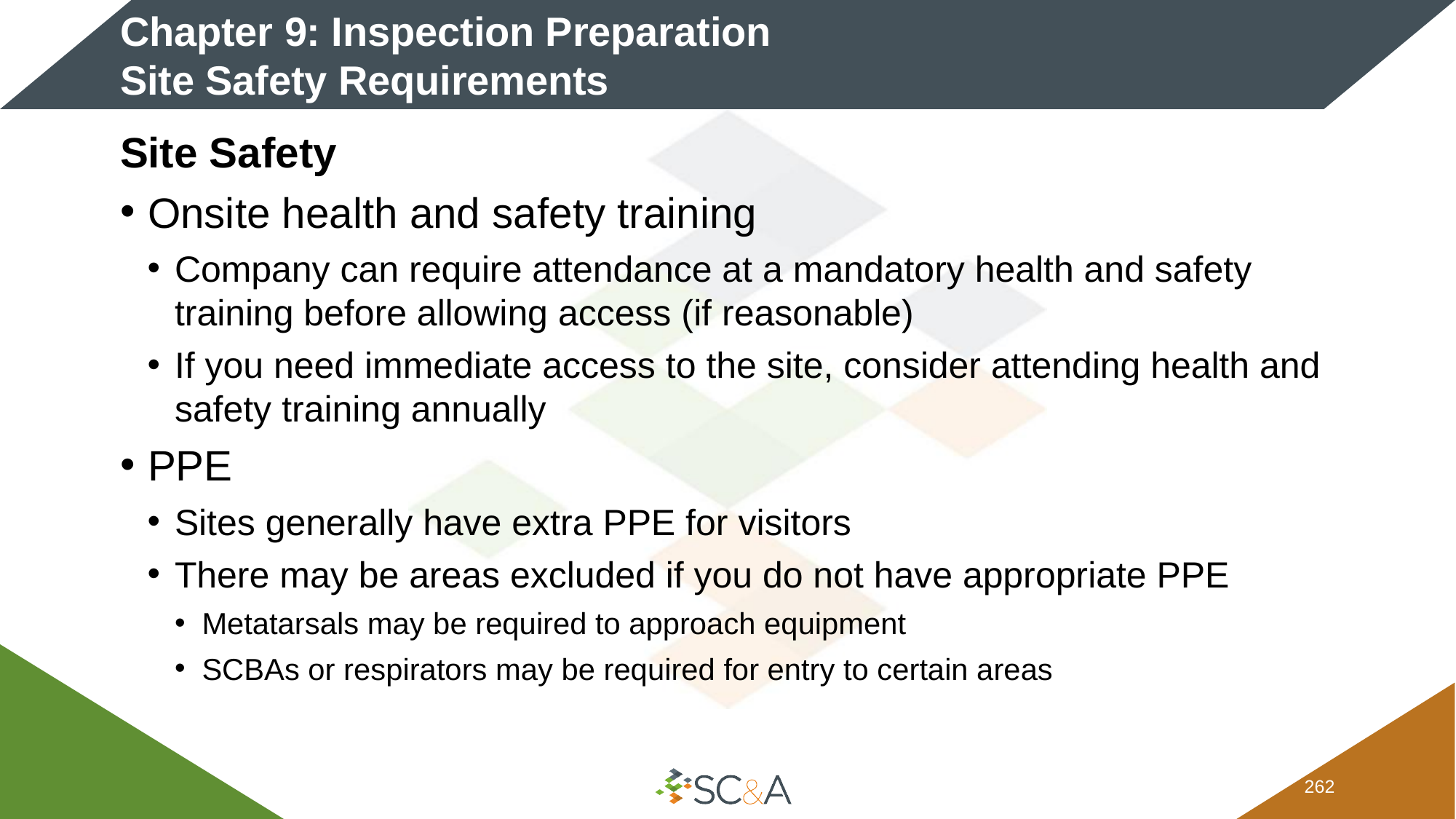

# Chapter 9: Inspection Preparation Site Safety Requirements
Site Safety
Onsite health and safety training
Company can require attendance at a mandatory health and safety training before allowing access (if reasonable)
If you need immediate access to the site, consider attending health and safety training annually
PPE
Sites generally have extra PPE for visitors
There may be areas excluded if you do not have appropriate PPE
Metatarsals may be required to approach equipment
SCBAs or respirators may be required for entry to certain areas
262